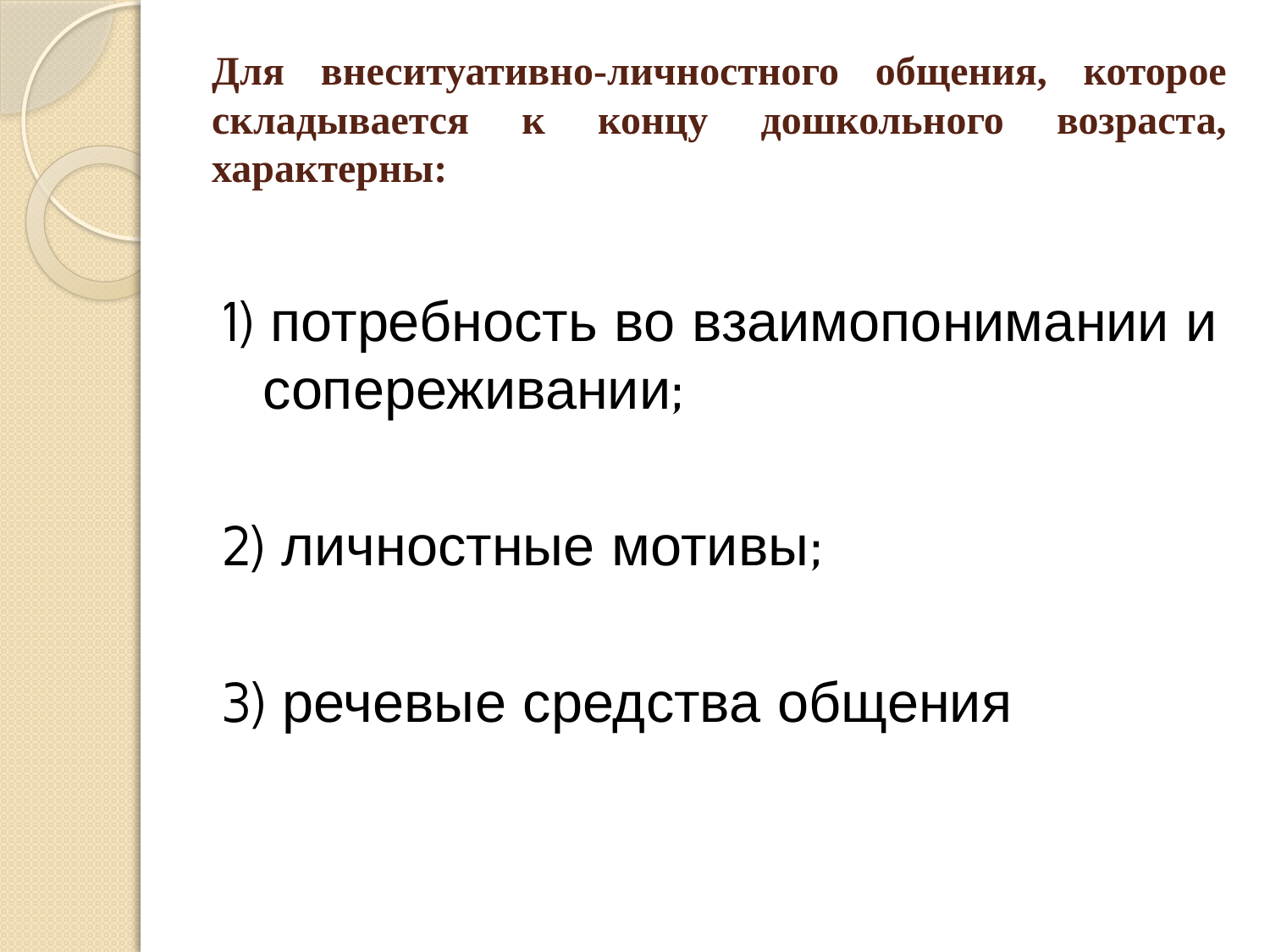

# Для внеситуативно-личностного общения, которое складывается к концу дошкольного возраста, характерны:

1) потребность во взаимопонимании и сопереживании;

2) личностные мотивы;

3) речевые средства общения